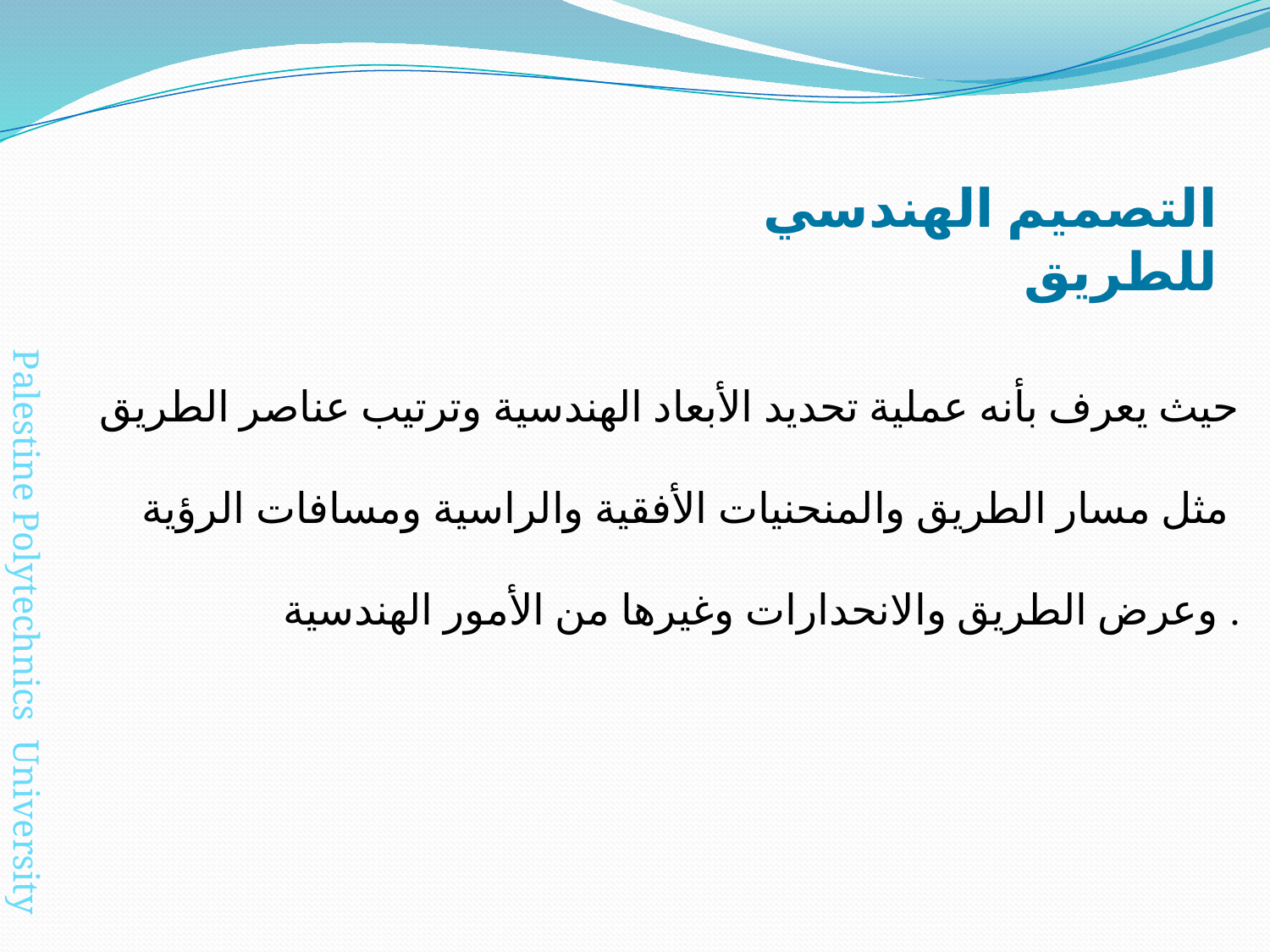

التصميم الهندسي للطريق
# حيث يعرف بأنه عملية تحديد الأبعاد الهندسية وترتيب عناصر الطريق مثل مسار الطريق والمنحنيات الأفقية والراسية ومسافات الرؤية وعرض الطريق والانحدارات وغيرها من الأمور الهندسية .
Palestine Polytechnics  University